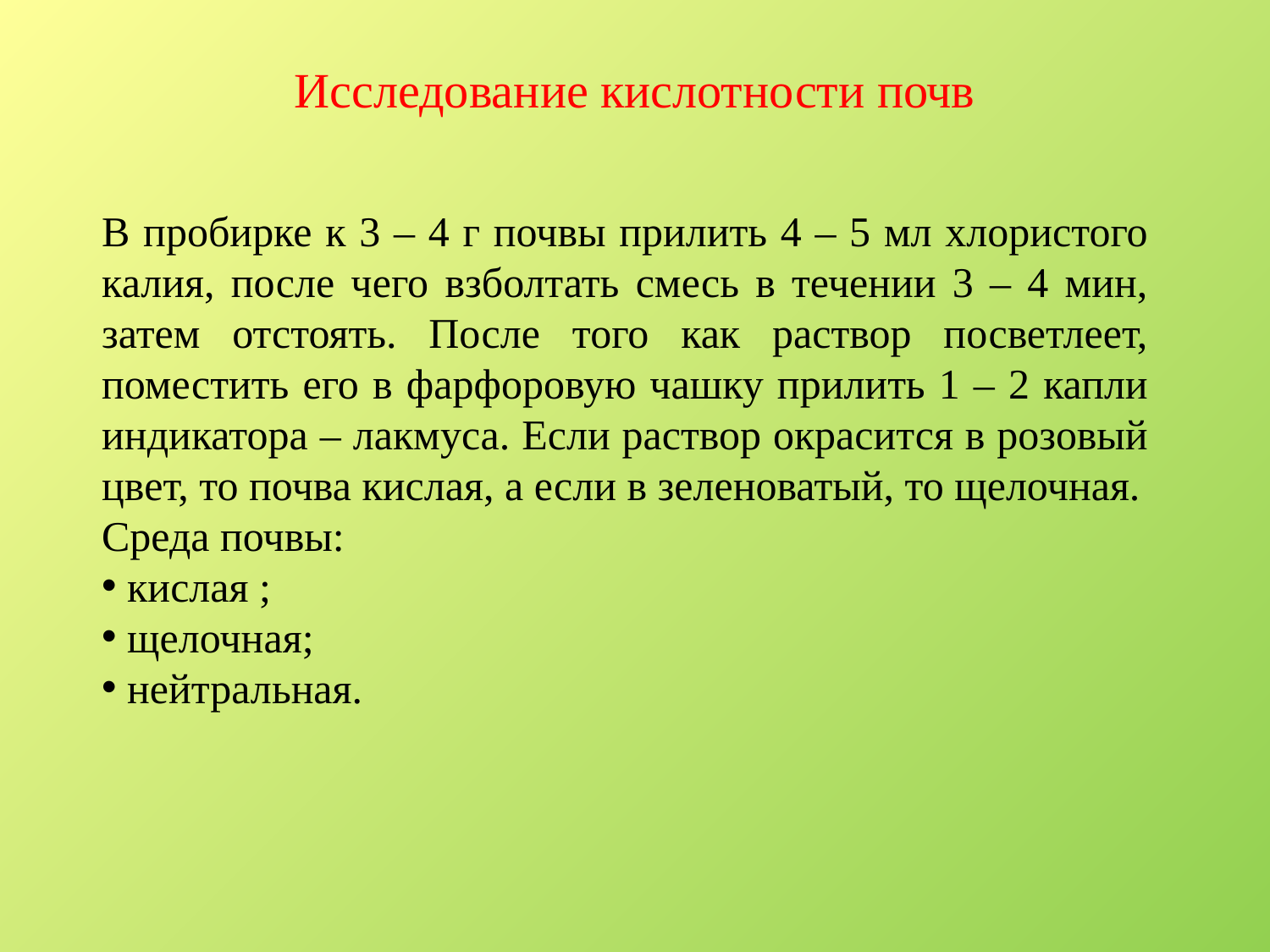

# Исследование кислотности почв
В пробирке к 3 – 4 г почвы прилить 4 – 5 мл хлористого калия, после чего взболтать смесь в течении 3 – 4 мин, затем отстоять. После того как раствор посветлеет, поместить его в фарфоровую чашку прилить 1 – 2 капли индикатора – лакмуса. Если раствор окрасится в розовый цвет, то почва кислая, а если в зеленоватый, то щелочная.
Среда почвы:
 кислая ;
 щелочная;
 нейтральная.